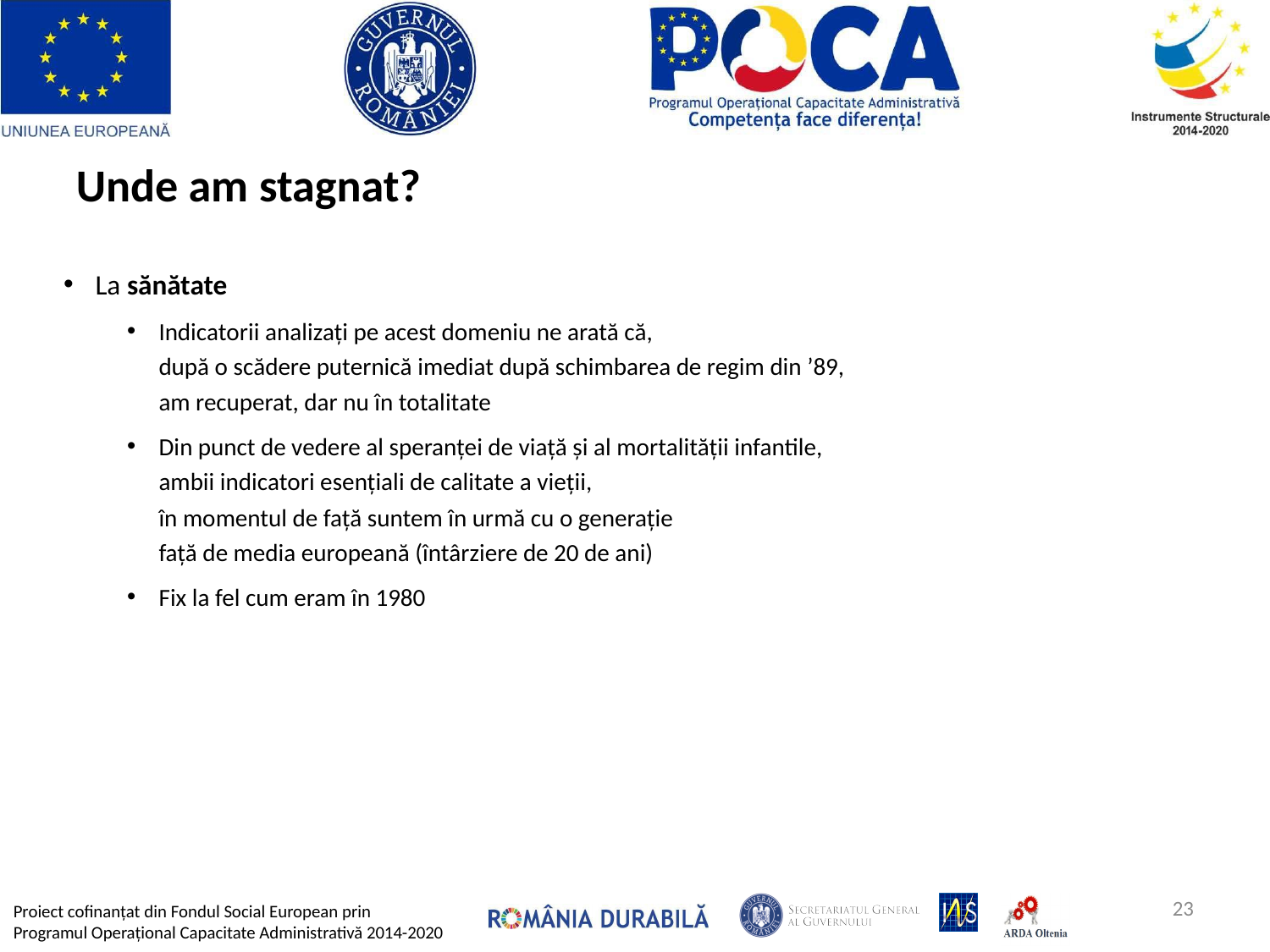

Unde am stagnat?
La sănătate
Indicatorii analizați pe acest domeniu ne arată că,
după o scădere puternică imediat după schimbarea de regim din ’89,
am recuperat, dar nu în totalitate
Din punct de vedere al speranței de viață și al mortalității infantile,
ambii indicatori esențiali de calitate a vieții,
în momentul de față suntem în urmă cu o generație
față de media europeană (întârziere de 20 de ani)
Fix la fel cum eram în 1980

23